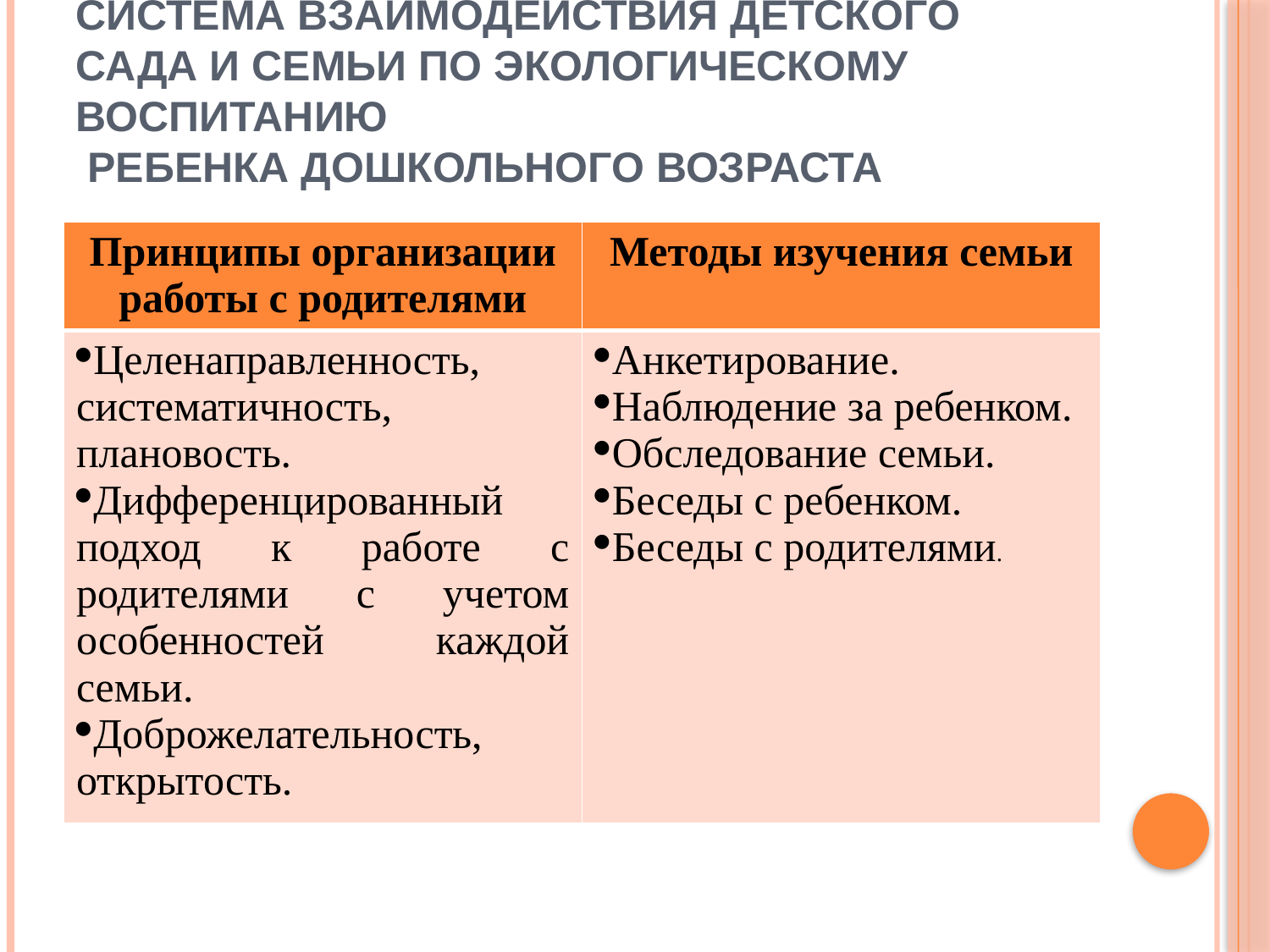

# Система взаимодействия детского сада и семьи по экологическому воспитанию ребенка дошкольного возраста
| Принципы организации работы с родителями | Методы изучения семьи |
| --- | --- |
| Целенаправленность, систематичность, плановость. Дифференцированный подход к работе с родителями с учетом особенностей каждой семьи. Доброжелательность, открытость. | Анкетирование. Наблюдение за ребенком. Обследование семьи. Беседы с ребенком. Беседы с родителями. |